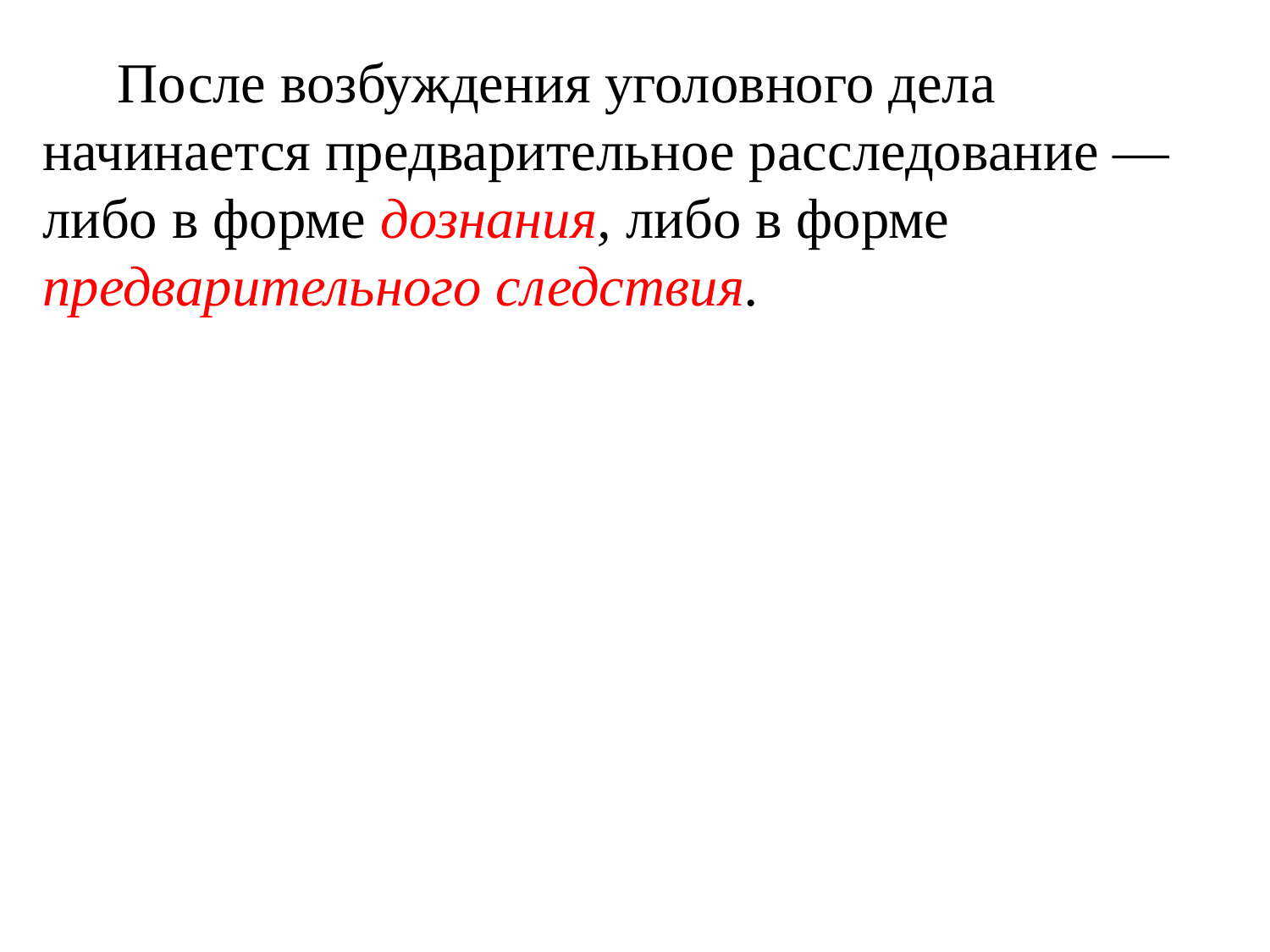

После возбуждения уголовного дела начинается предварительное расследование — либо в форме дознания, либо в форме предварительного следствия.